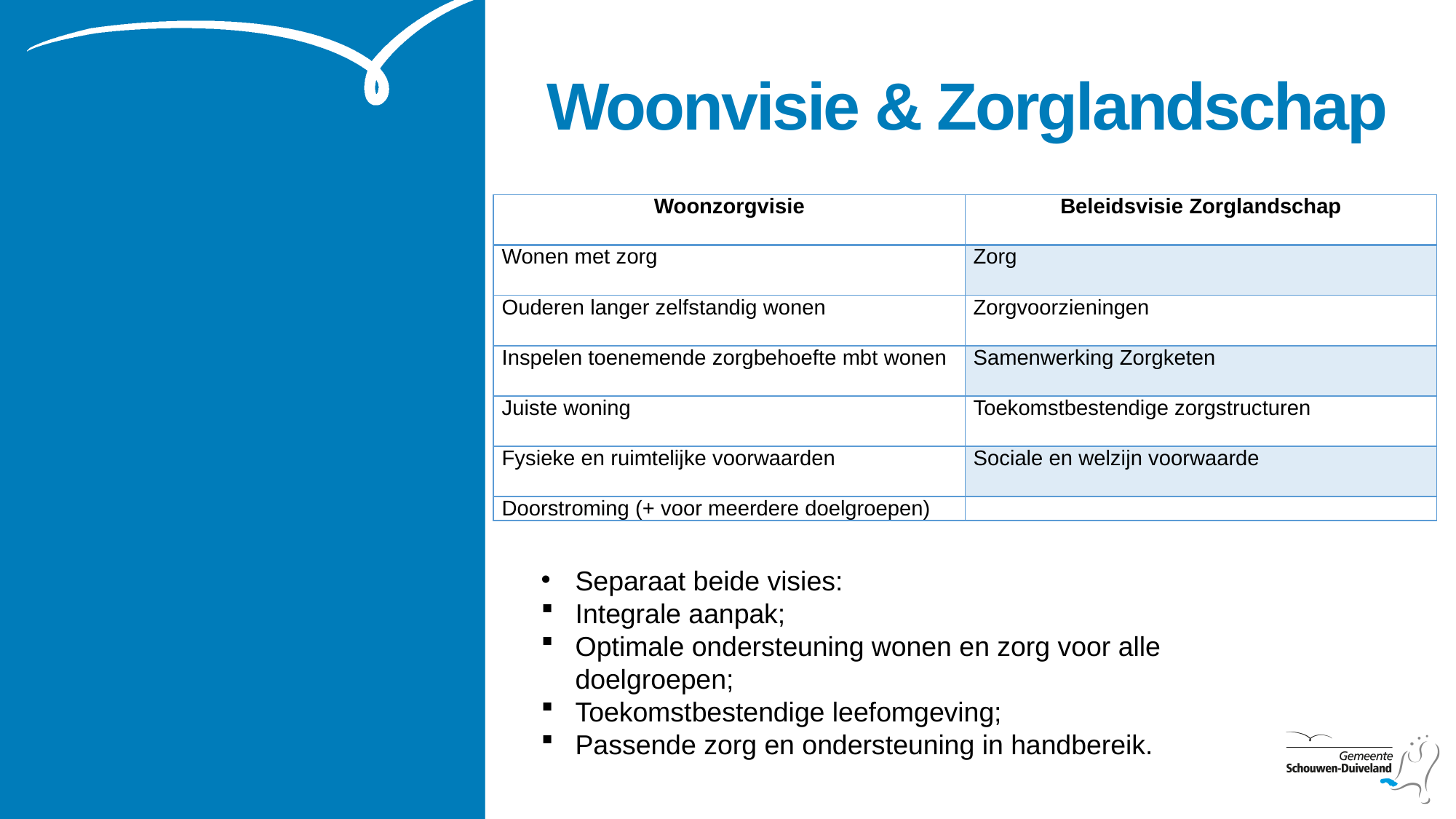

Woonvisie & Zorglandschap
| Woonzorgvisie | Beleidsvisie Zorglandschap |
| --- | --- |
| Wonen met zorg | Zorg |
| Ouderen langer zelfstandig wonen | Zorgvoorzieningen |
| Inspelen toenemende zorgbehoefte mbt wonen | Samenwerking Zorgketen |
| Juiste woning | Toekomstbestendige zorgstructuren |
| Fysieke en ruimtelijke voorwaarden | Sociale en welzijn voorwaarde |
| Doorstroming (+ voor meerdere doelgroepen) |  |
Separaat beide visies:
Integrale aanpak;
Optimale ondersteuning wonen en zorg voor alle doelgroepen;
Toekomstbestendige leefomgeving;
Passende zorg en ondersteuning in handbereik.